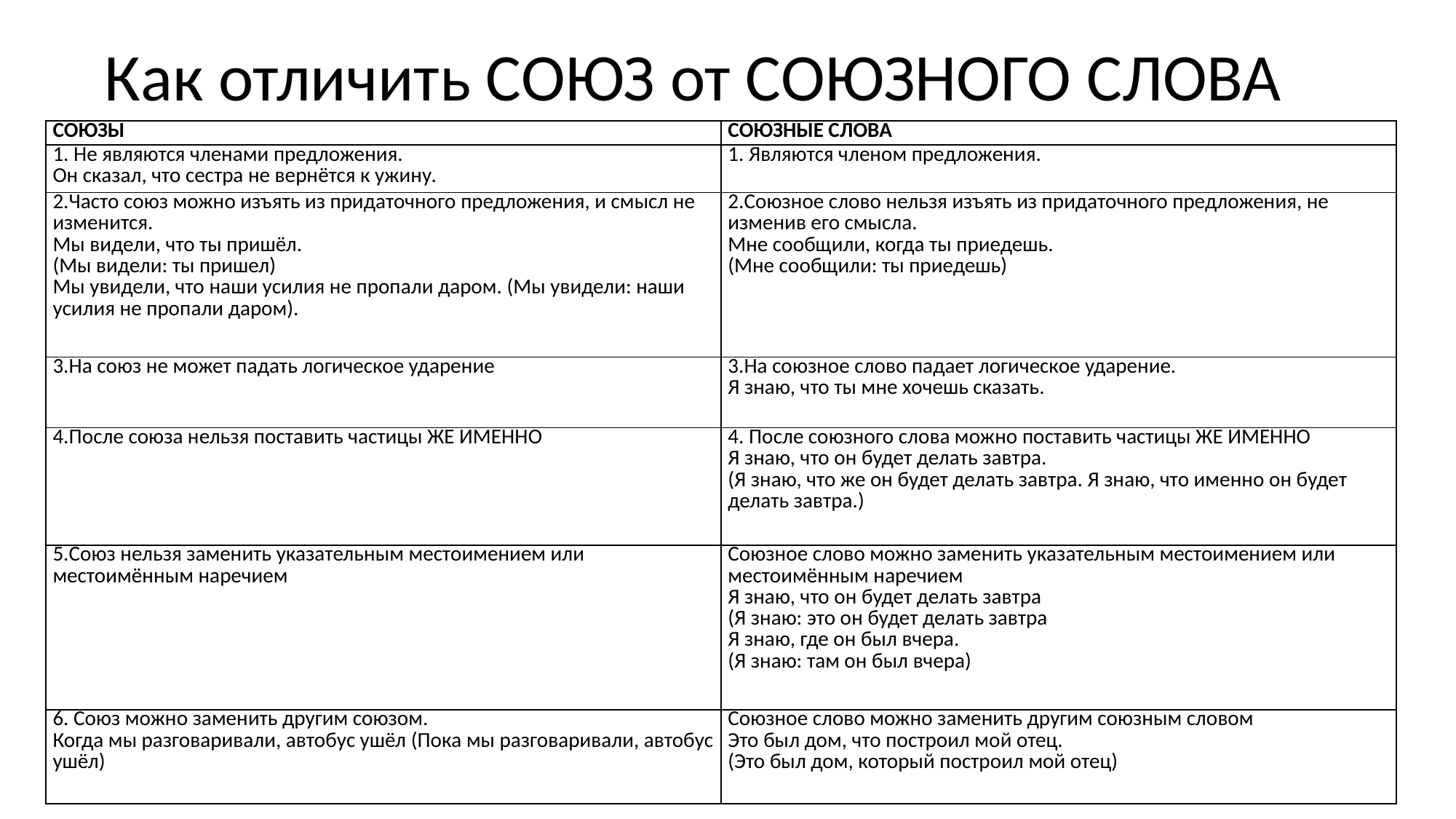

# Как отличить СОЮЗ от СОЮЗНОГО СЛОВА
| СОЮЗЫ | СОЮЗНЫЕ СЛОВА |
| --- | --- |
| 1. Не являются членами предложения. Он сказал, что сестра не вернётся к ужину. | 1. Являются членом предложения. |
| 2.Часто союз можно изъять из придаточного предложения, и смысл не изменится. Мы видели, что ты пришёл. (Мы видели: ты пришел) Мы увидели, что наши усилия не пропали даром. (Мы увидели: наши усилия не пропали даром). | 2.Союзное слово нельзя изъять из придаточного предложения, не изменив его смысла. Мне сообщили, когда ты приедешь. (Мне сообщили: ты приедешь) |
| 3.На союз не может падать логическое ударение | 3.На союзное слово падает логическое ударение. Я знаю, что ты мне хочешь сказать. |
| 4.После союза нельзя поставить частицы ЖЕ ИМЕННО | 4. После союзного слова можно поставить частицы ЖЕ ИМЕННО Я знаю, что он будет делать завтра. (Я знаю, что же он будет делать завтра. Я знаю, что именно он будет делать завтра.) |
| 5.Союз нельзя заменить указательным местоимением или местоимённым наречием | Союзное слово можно заменить указательным местоимением или местоимённым наречием Я знаю, что он будет делать завтра (Я знаю: это он будет делать завтра Я знаю, где он был вчера. (Я знаю: там он был вчера) |
| 6. Союз можно заменить другим союзом. Когда мы разговаривали, автобус ушёл (Пока мы разговаривали, автобус ушёл) | Союзное слово можно заменить другим союзным словом Это был дом, что построил мой отец. (Это был дом, который построил мой отец) |